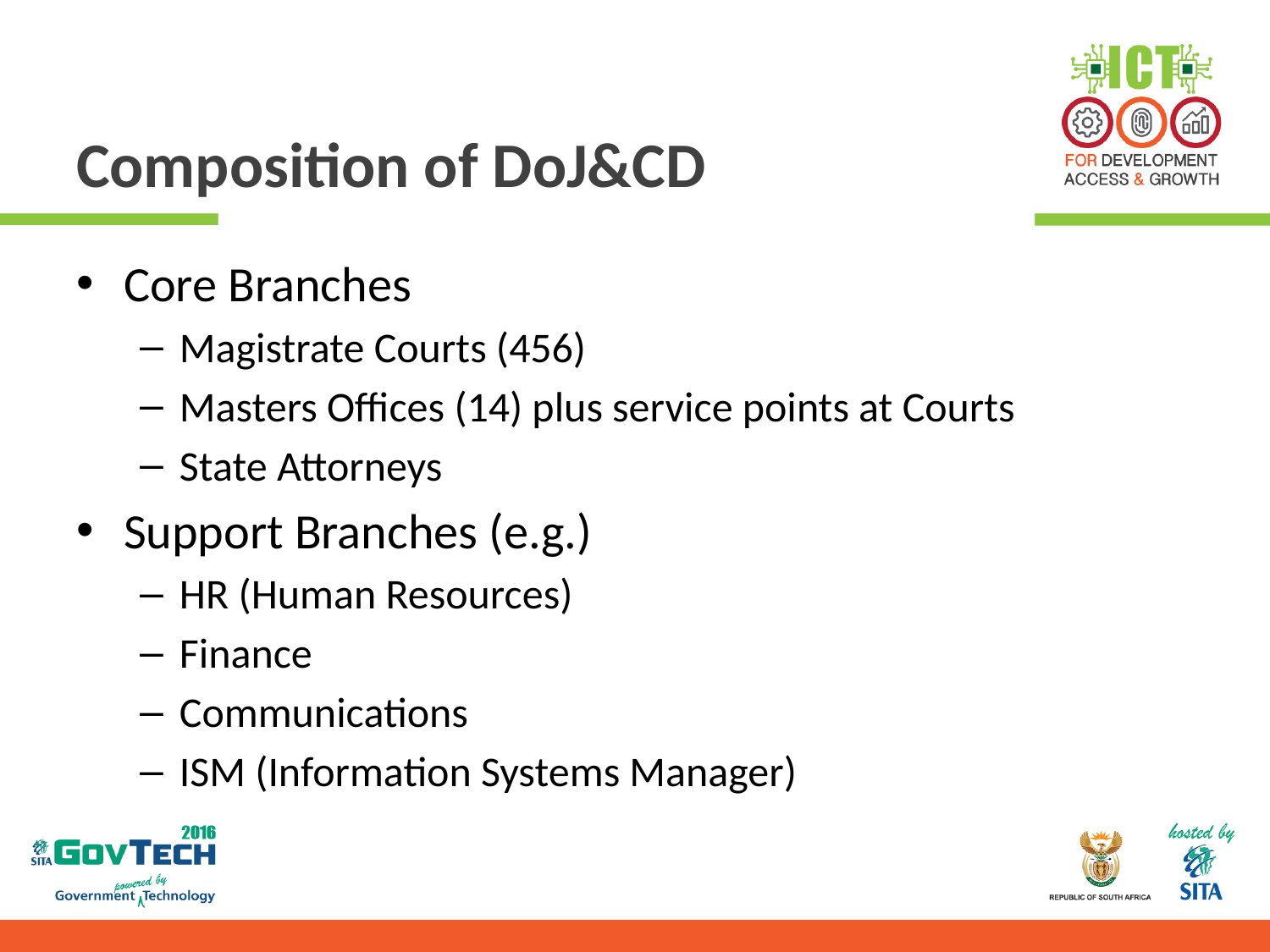

# Composition of DoJ&CD
Core Branches
Magistrate Courts (456)
Masters Offices (14) plus service points at Courts
State Attorneys
Support Branches (e.g.)
HR (Human Resources)
Finance
Communications
ISM (Information Systems Manager)